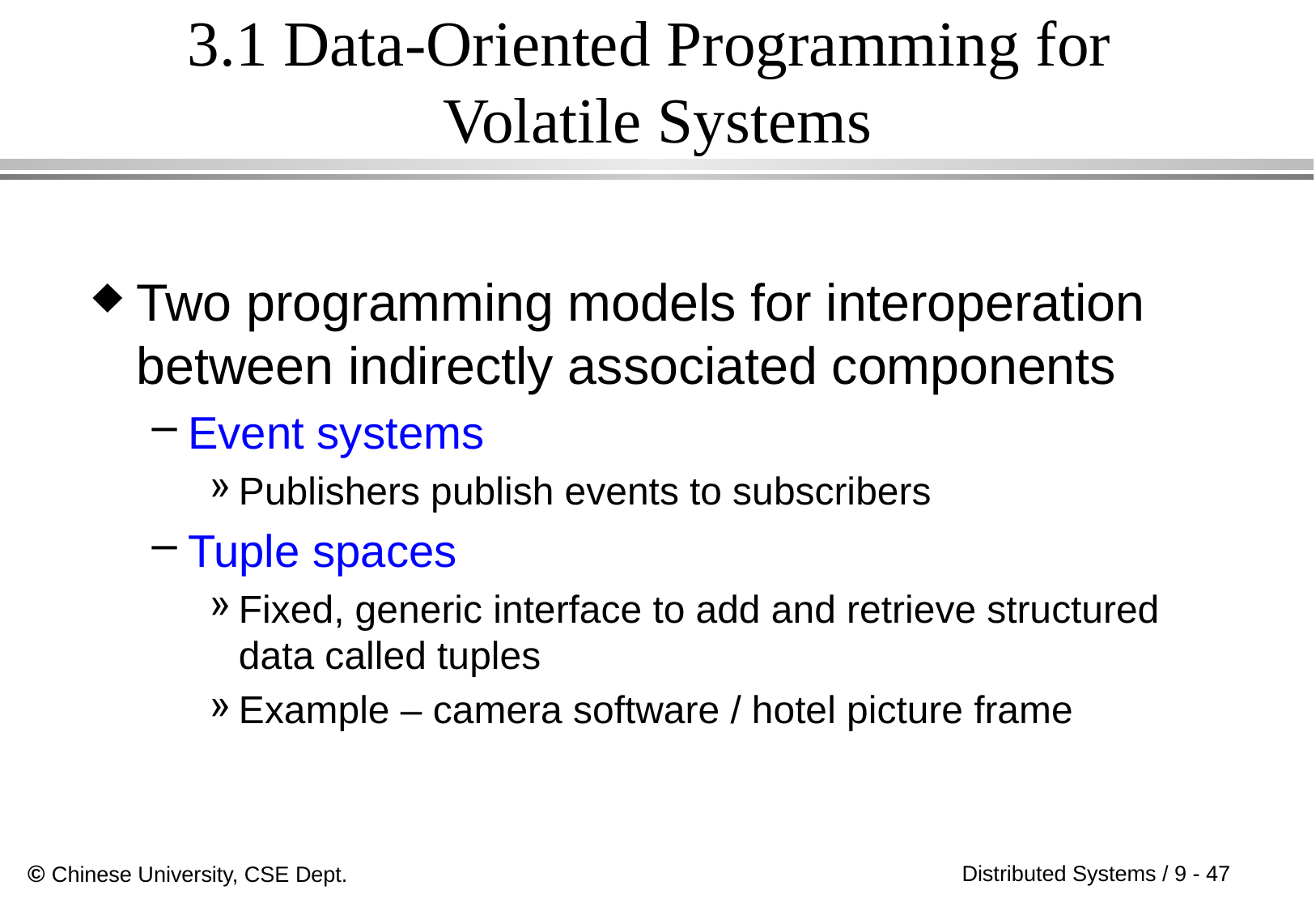

# 3.1 Data-Oriented Programming for Volatile Systems
Two programming models for interoperation between indirectly associated components
Event systems
Publishers publish events to subscribers
Tuple spaces
Fixed, generic interface to add and retrieve structured data called tuples
Example – camera software / hotel picture frame